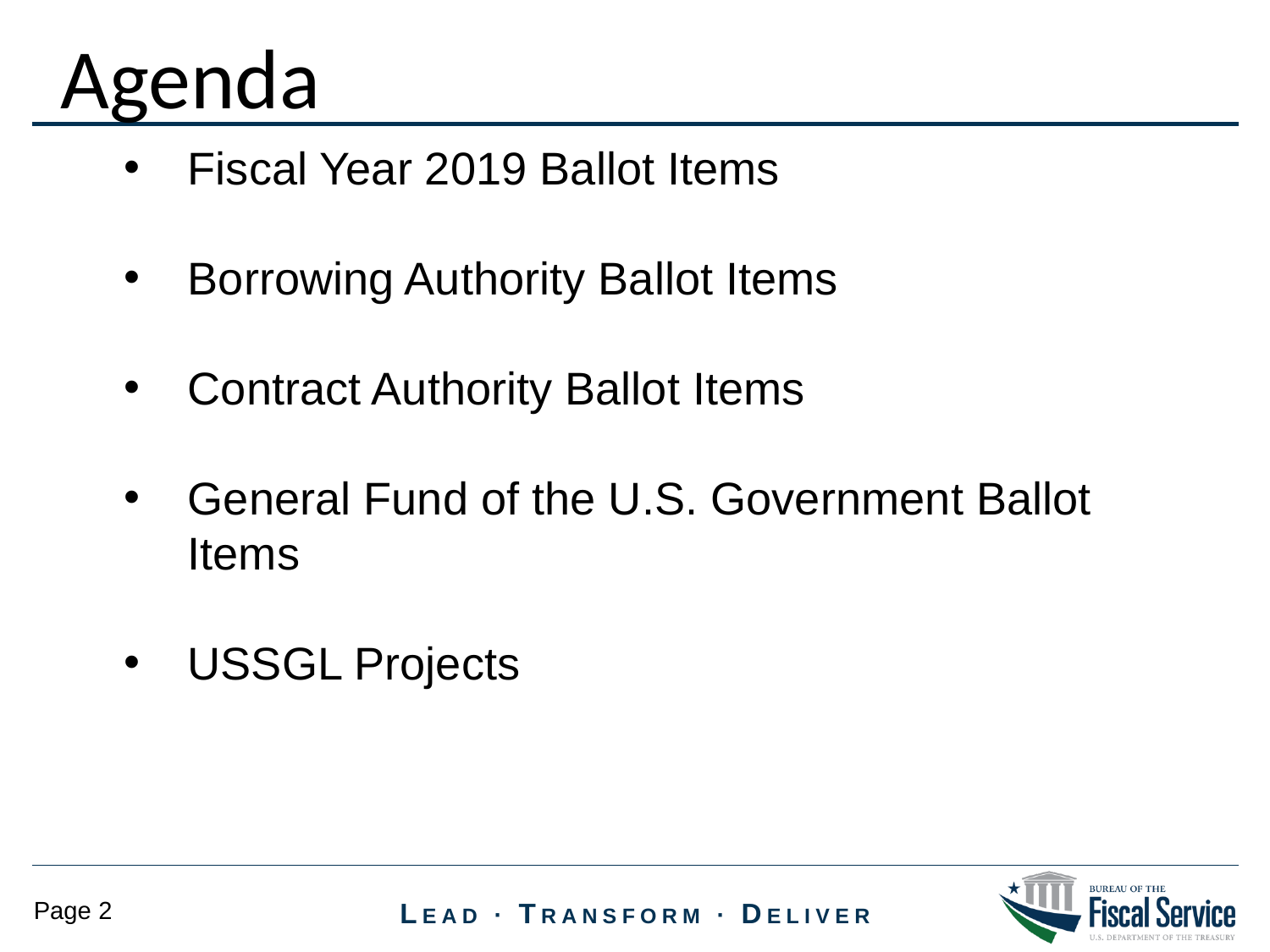

Agenda
Fiscal Year 2019 Ballot Items

Borrowing Authority Ballot Items

Contract Authority Ballot Items

General Fund of the U.S. Government Ballot Items

USSGL Projects